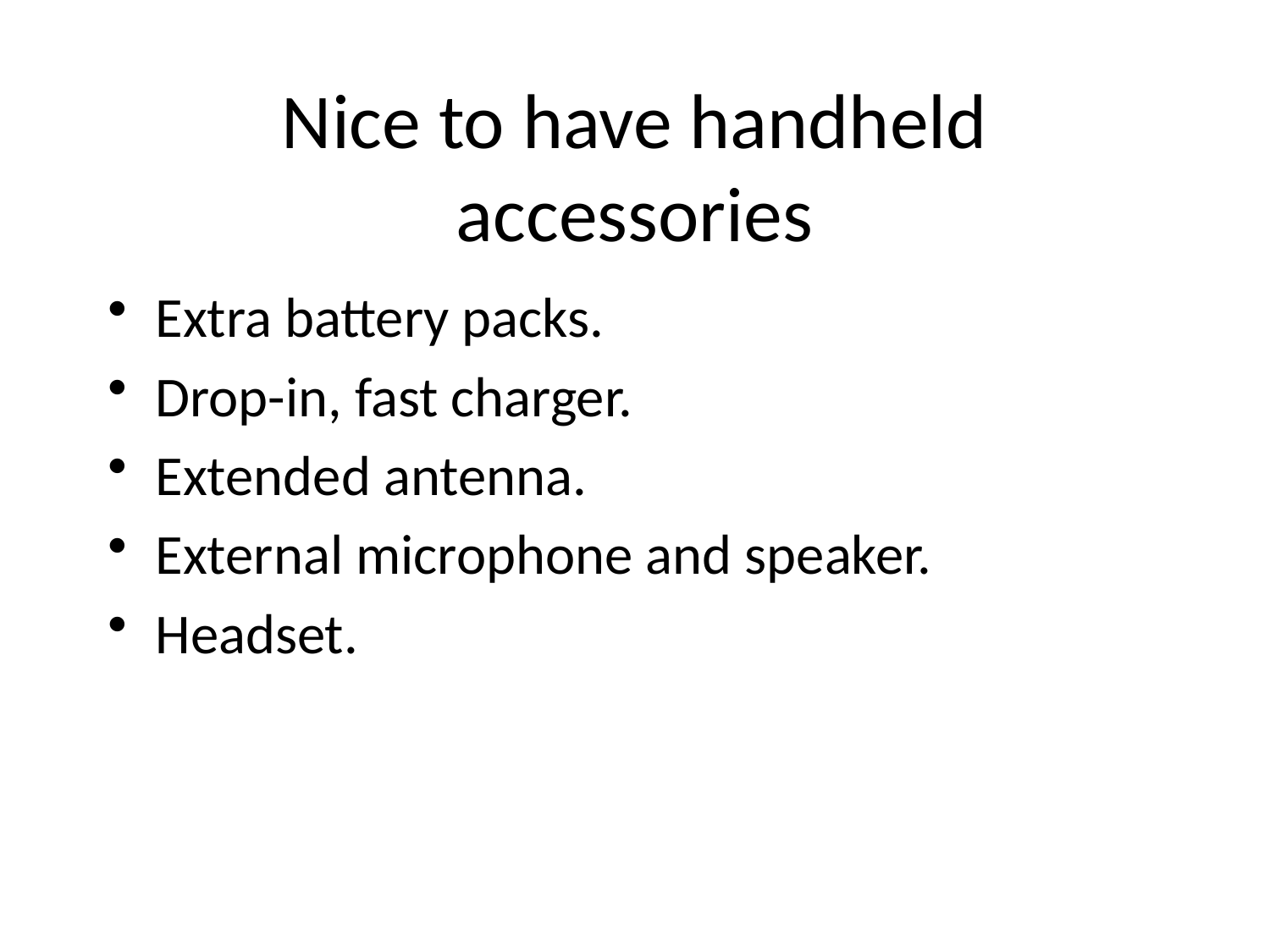

Nice to have handheld accessories
Extra battery packs.
Drop-in, fast charger.
Extended antenna.
External microphone and speaker.
Headset.